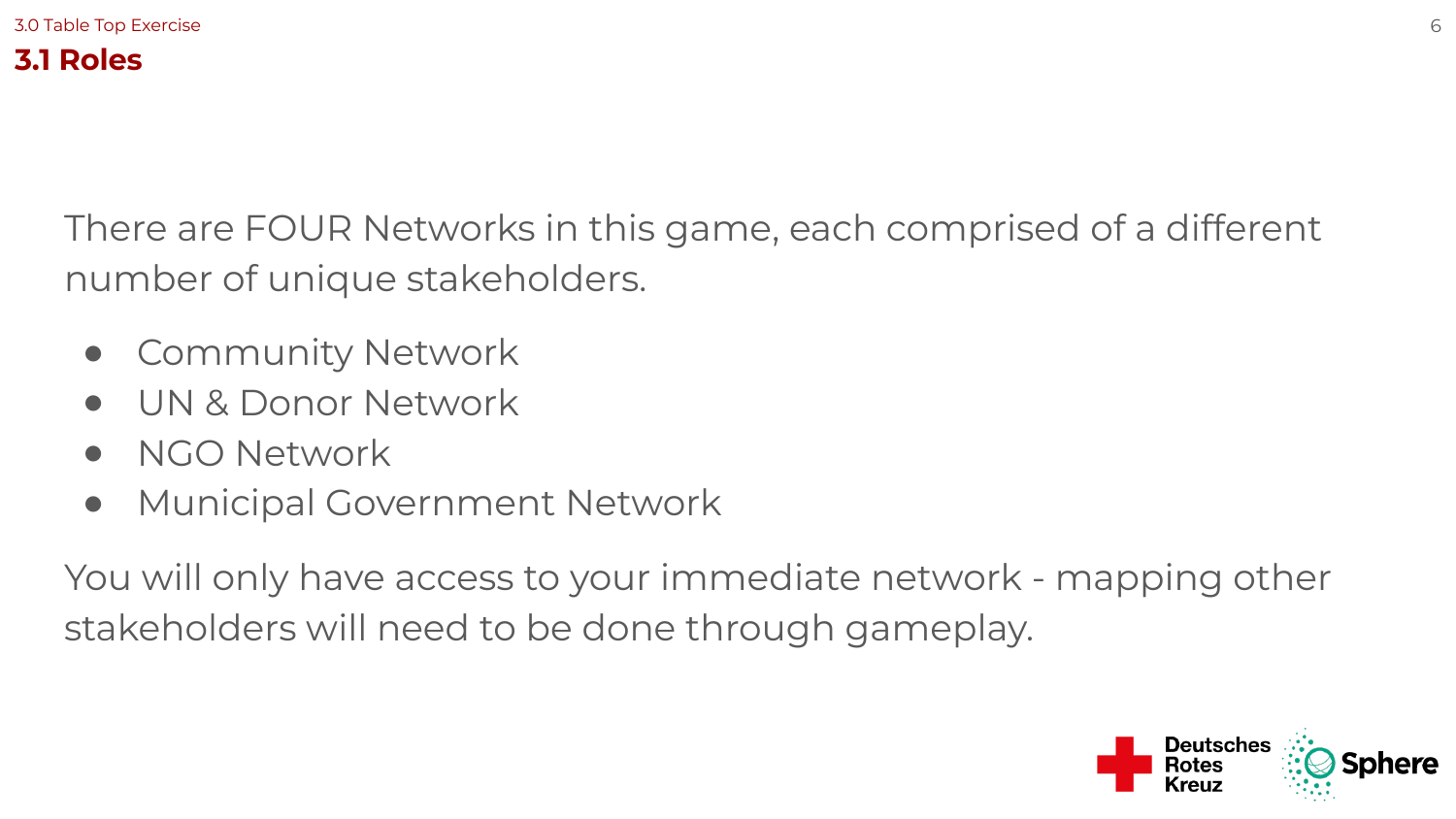

# 3.0 Table Top Exercise
3.1 Roles

6
There are FOUR Networks in this game, each comprised of a different number of unique stakeholders.
Community Network
UN & Donor Network
NGO Network
Municipal Government Network
You will only have access to your immediate network - mapping other stakeholders will need to be done through gameplay.